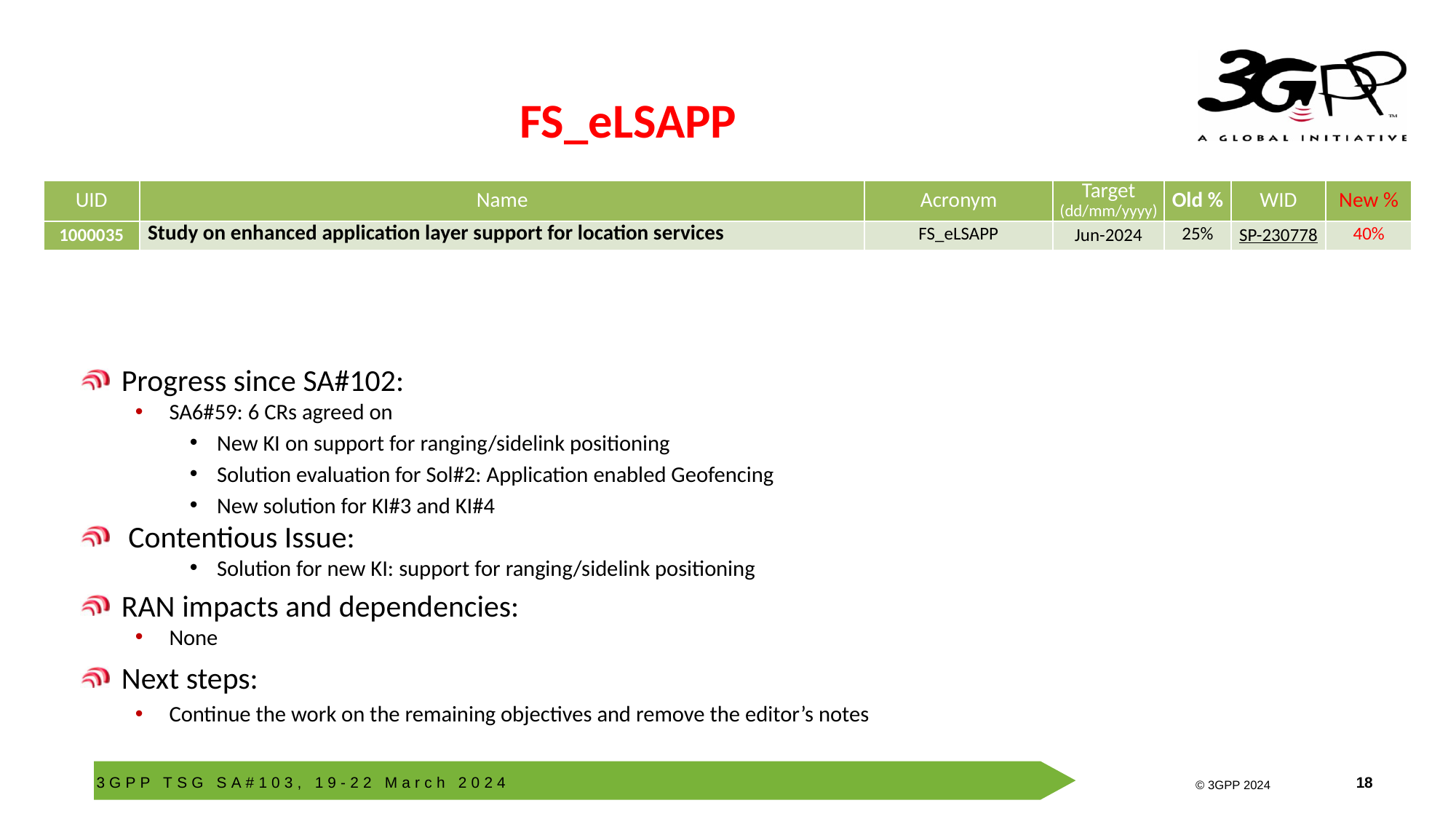

# FS_eLSAPP
| UID | Name | Acronym | Target (dd/mm/yyyy) | Old % | WID | New % |
| --- | --- | --- | --- | --- | --- | --- |
| 1000035 | Study on enhanced application layer support for location services | FS\_eLSAPP | Jun-2024 | 25% | SP-230778 | 40% |
Progress since SA#102:
SA6#59: 6 CRs agreed on
New KI on support for ranging/sidelink positioning
Solution evaluation for Sol#2: Application enabled Geofencing
New solution for KI#3 and KI#4
 Contentious Issue:
Solution for new KI: support for ranging/sidelink positioning
RAN impacts and dependencies:
None
Next steps:
Continue the work on the remaining objectives and remove the editor’s notes